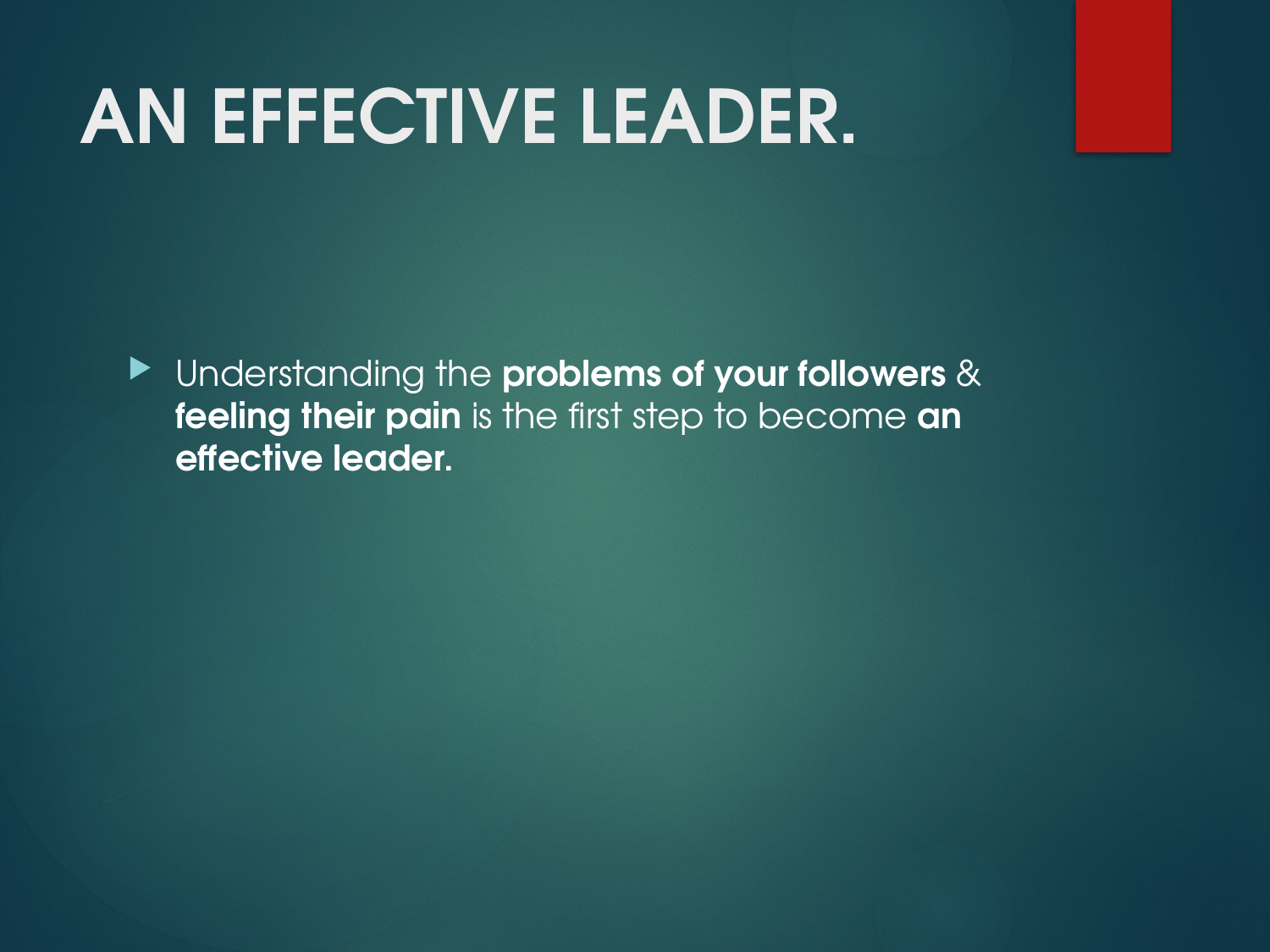

# AN EFFECTIVE LEADER.

Understanding the problems of your followers & feeling their pain is the first step to become an effective leader.